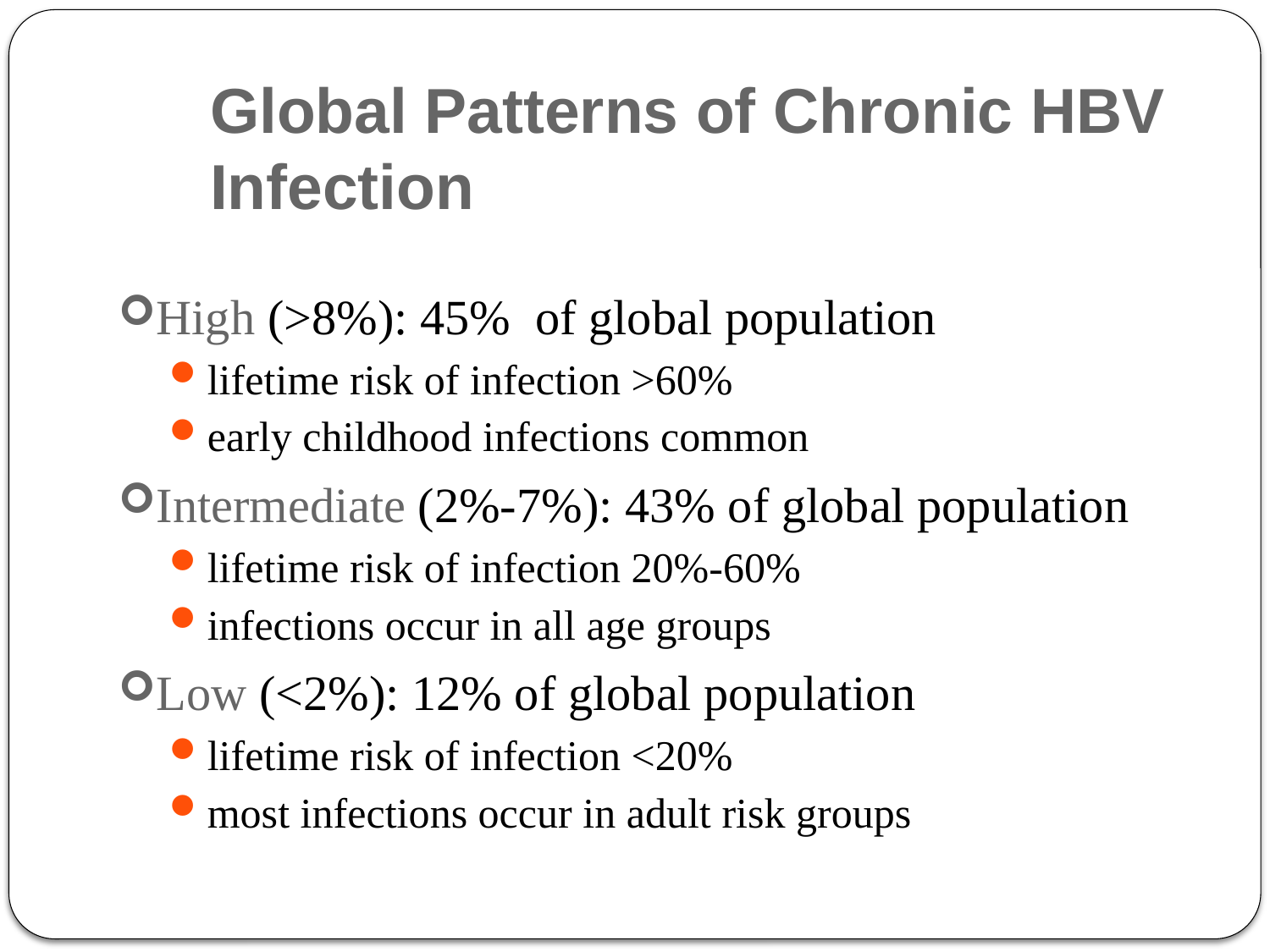

Global Patterns of Chronic HBV Infection
High (>8%): 45%  of global population
lifetime risk of infection >60%
early childhood infections common
Intermediate (2%-7%): 43% of global population
lifetime risk of infection 20%-60%
infections occur in all age groups
Low (<2%): 12% of global population
lifetime risk of infection <20%
most infections occur in adult risk groups